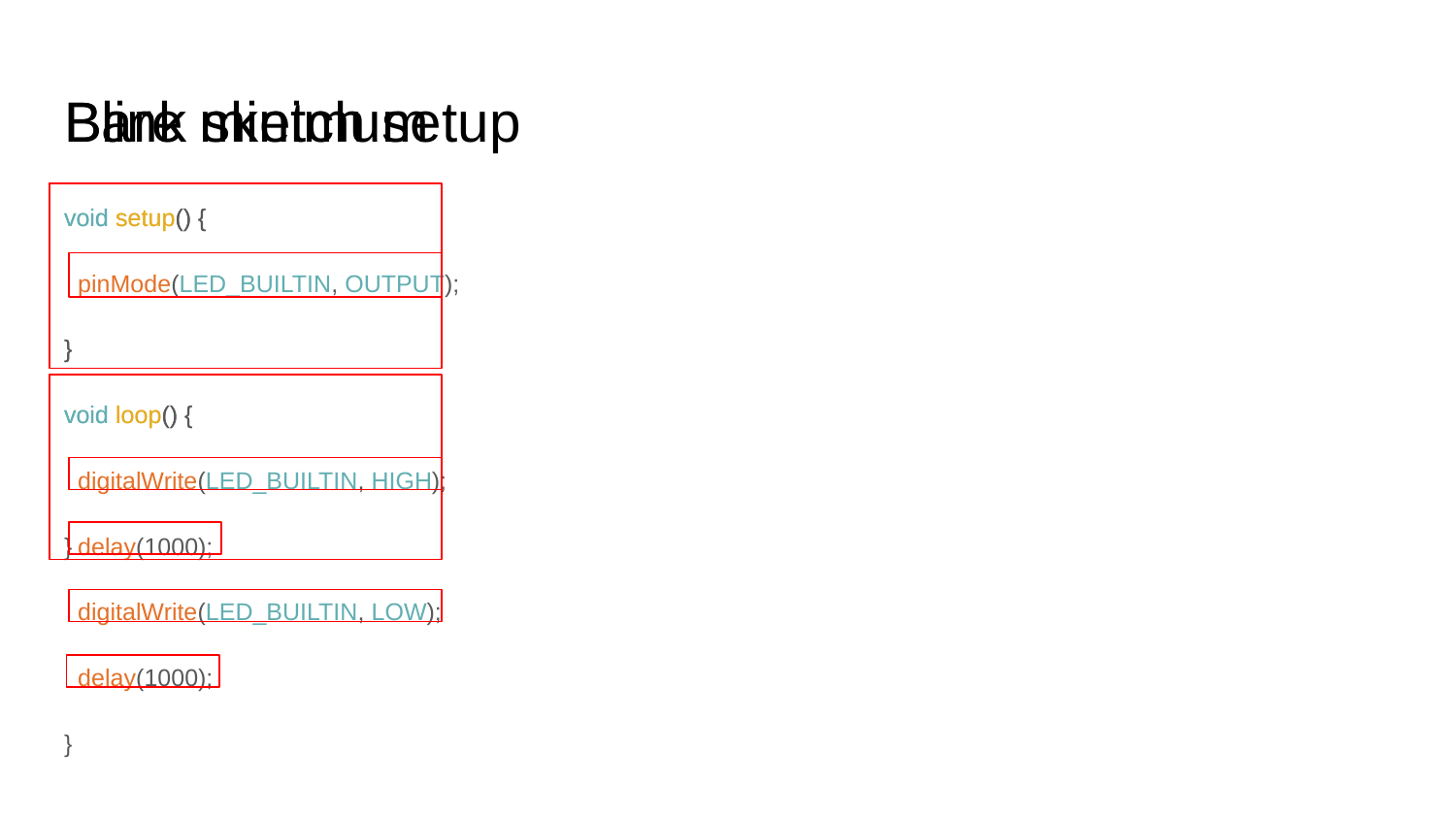

# Blink sketch setup
Bare minimum
void setup() {

}
void loop() {

}
void setup() {
  pinMode(LED_BUILTIN, OUTPUT);
}
void loop() {
  digitalWrite(LED_BUILTIN, HIGH);
  delay(1000);
  digitalWrite(LED_BUILTIN, LOW);
  delay(1000);
}